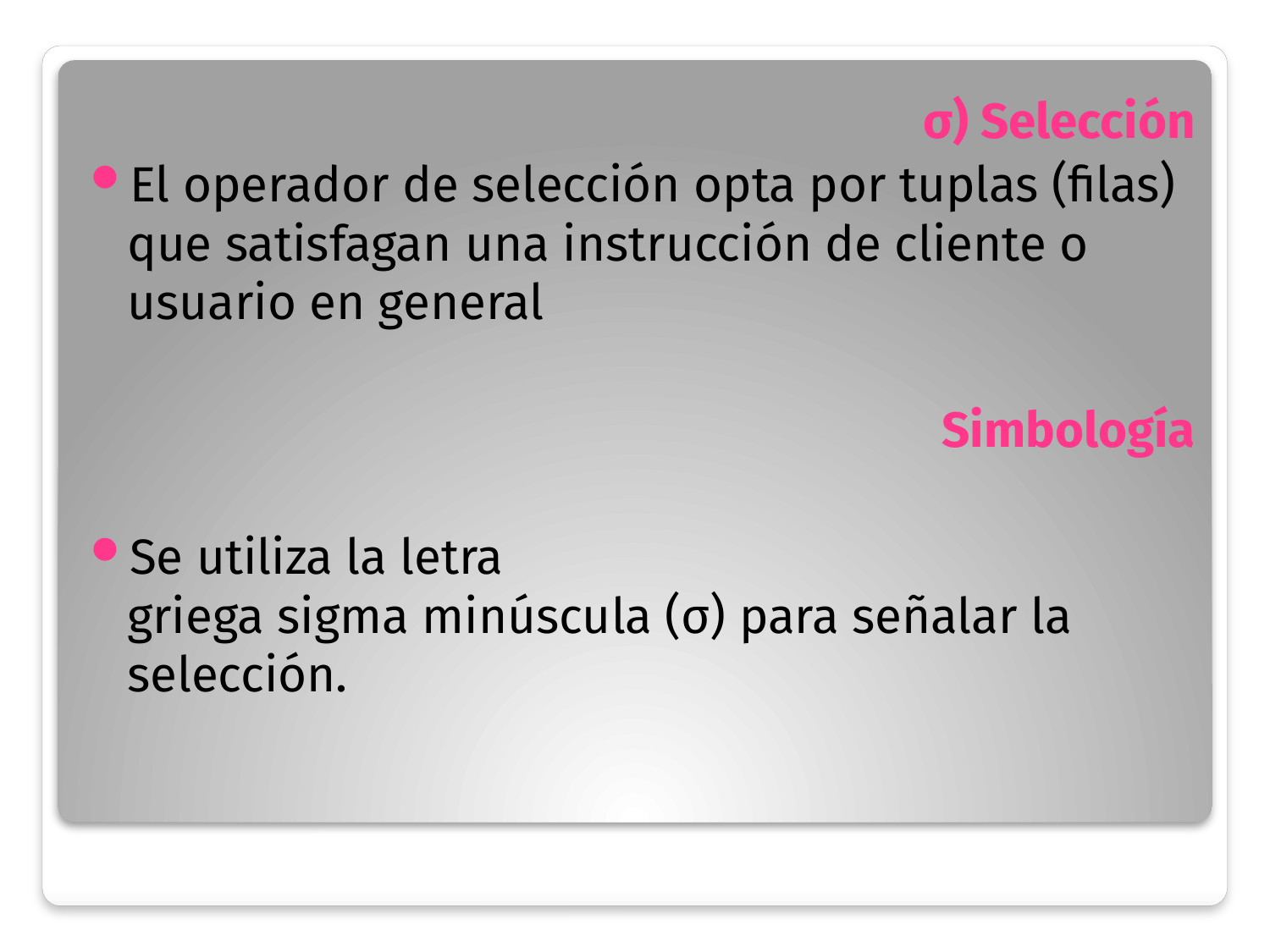

σ) Selección
El operador de selección opta por tuplas (filas) que satisfagan una instrucción de cliente o usuario en general

Simbología

Se utiliza la letra griega sigma minúscula (σ) para señalar la selección.